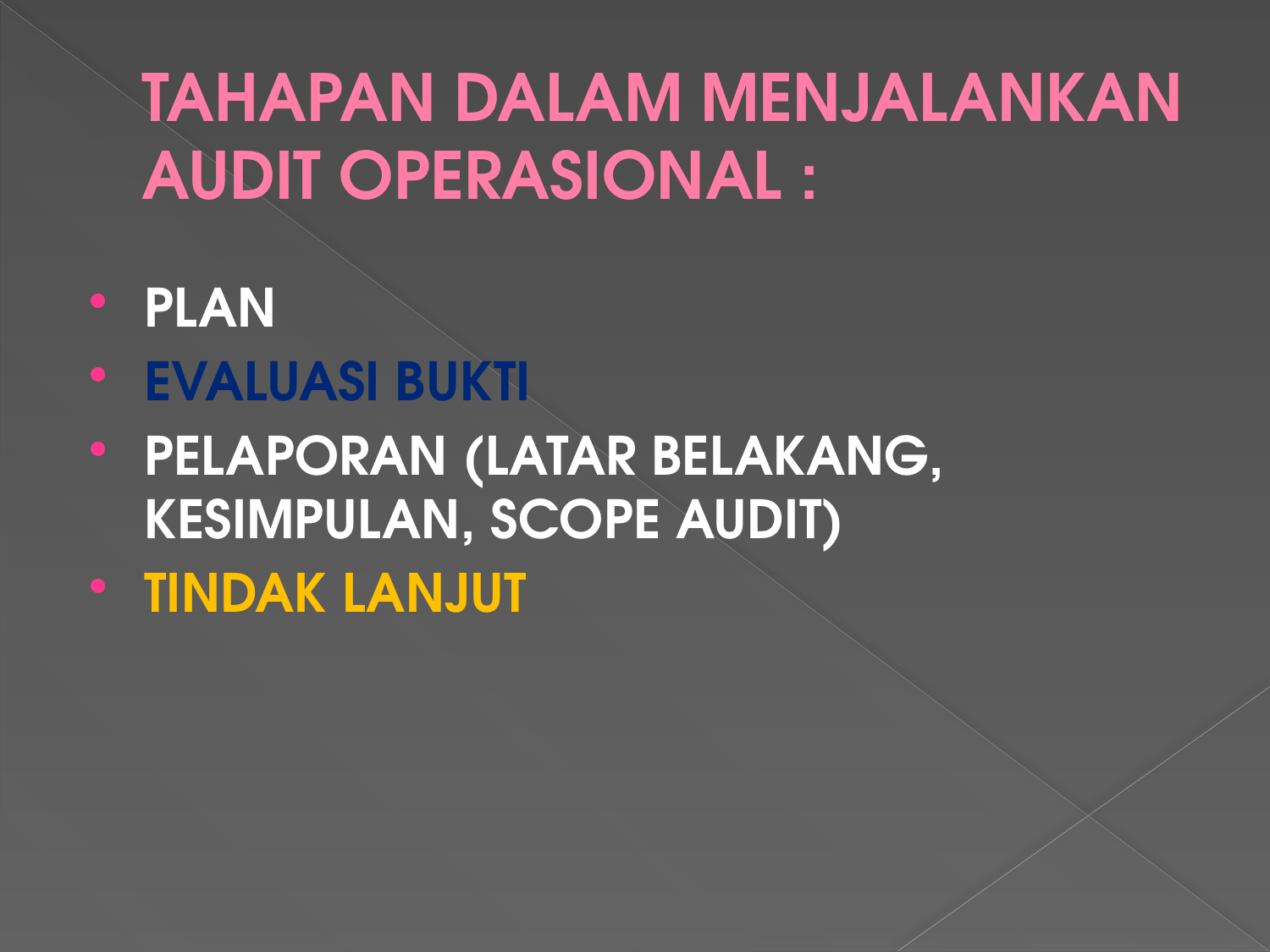

# TAHAPAN DALAM MENJALANKAN AUDIT OPERASIONAL :
PLAN
EVALUASI BUKTI
PELAPORAN (LATAR BELAKANG, KESIMPULAN, SCOPE AUDIT)
TINDAK LANJUT